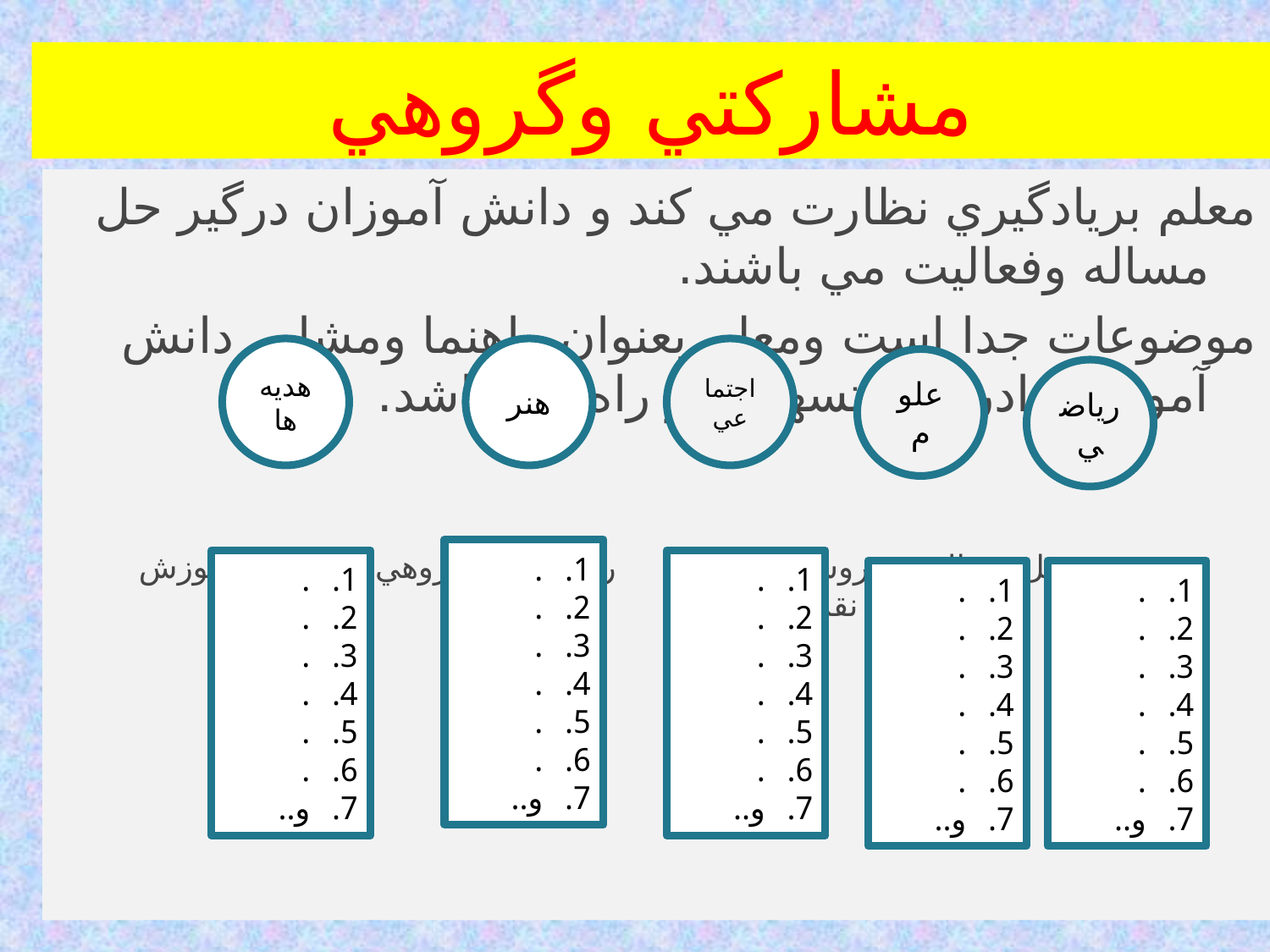

# مشاركتي وگروهي
معلم بريادگيري نظارت مي كند و دانش آموزان درگير حل مساله وفعاليت مي باشند.
موضوعات جدا است ومعلم بعنوان راهنما ومشاور دانش آموزان رادرگير وتسهيل گر راه مي باشد.

           روش حل مساله      روش استقرايي     روش بحث گروهي      روش آموزش برنامه اي       روش ايفاي نقش
هديه ها
هنر
اجتماعي
علوم
رياضي

.
.
.
.
.
.
و..

.
.
.
.
.
.
و..

.
.
.
.
.
.
و..

.
.
.
.
.
.
و..

.
.
.
.
.
.
و..